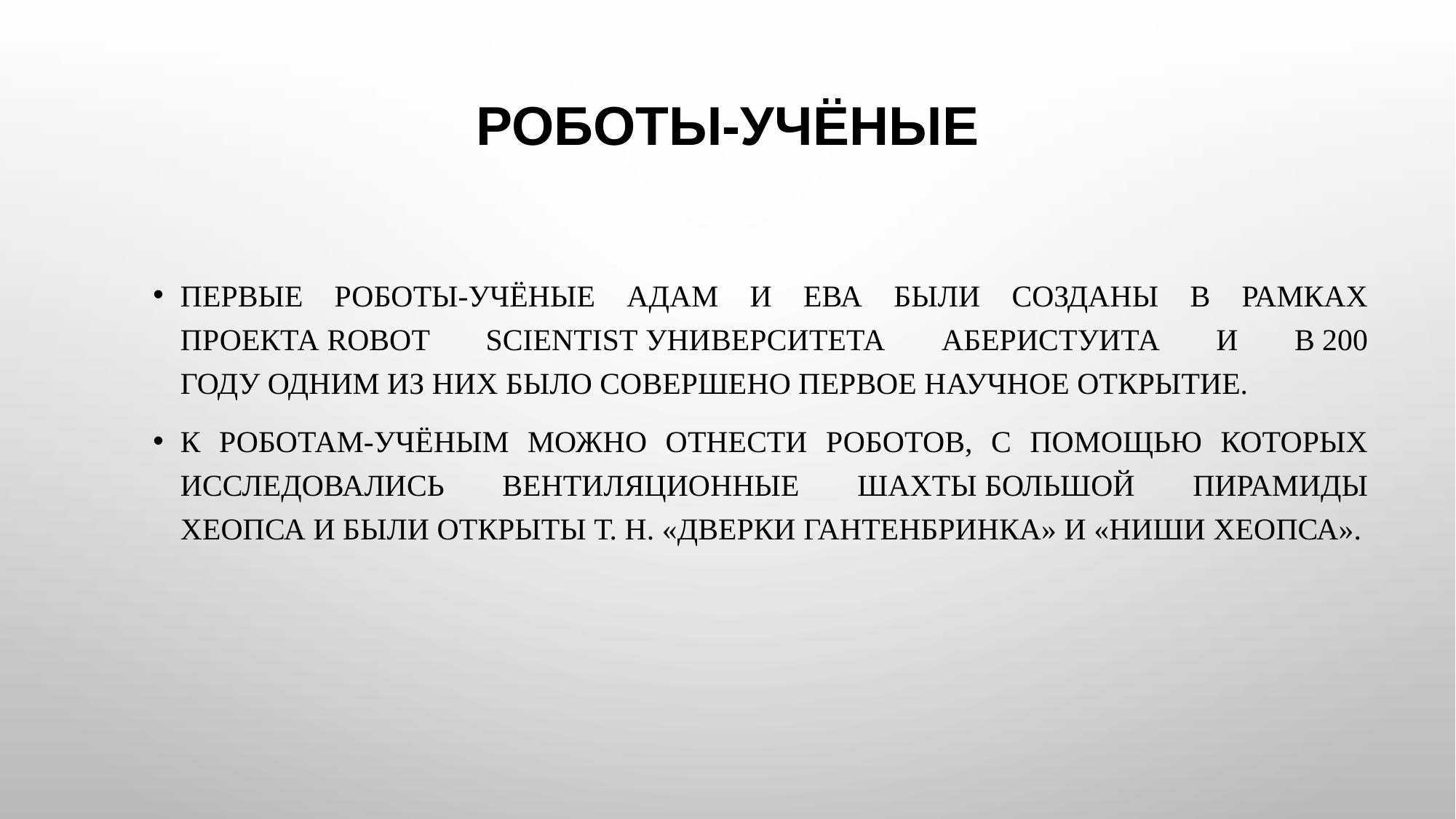

# Роботы-учёные
Первые роботы-учёные Адам и Ева были созданы в рамках проекта Robot Scientist университета Аберистуита и в 200 году одним из них было совершено первое научное открытие.
К роботам-учёным можно отнести роботов, с помощью которых исследовались вентиляционные шахты Большой Пирамиды Хеопса и были открыты т. н. «дверки Гантенбринка» и «ниши Хеопса».